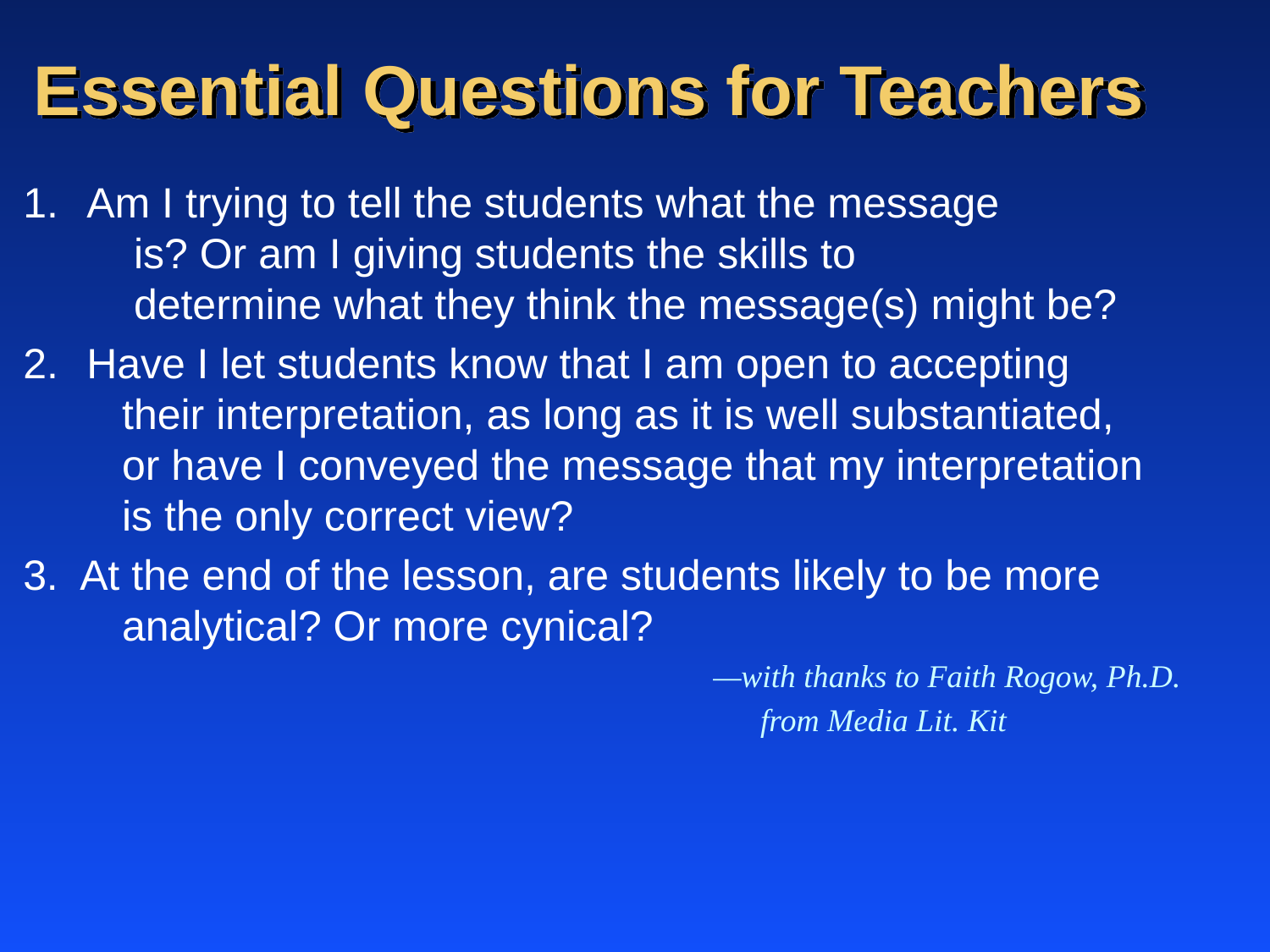

# Essential Questions for Teachers
Am I trying to tell the students what the message
    is? Or am I giving students the skills to
    determine what they think the message(s) might be?
Have I let students know that I am open to accepting
   their interpretation, as long as it is well substantiated,
   or have I conveyed the message that my interpretation
   is the only correct view?
3.  At the end of the lesson, are students likely to be more
   analytical? Or more cynical?
					—with thanks to Faith Rogow, Ph.D.
				from Media Lit. Kit